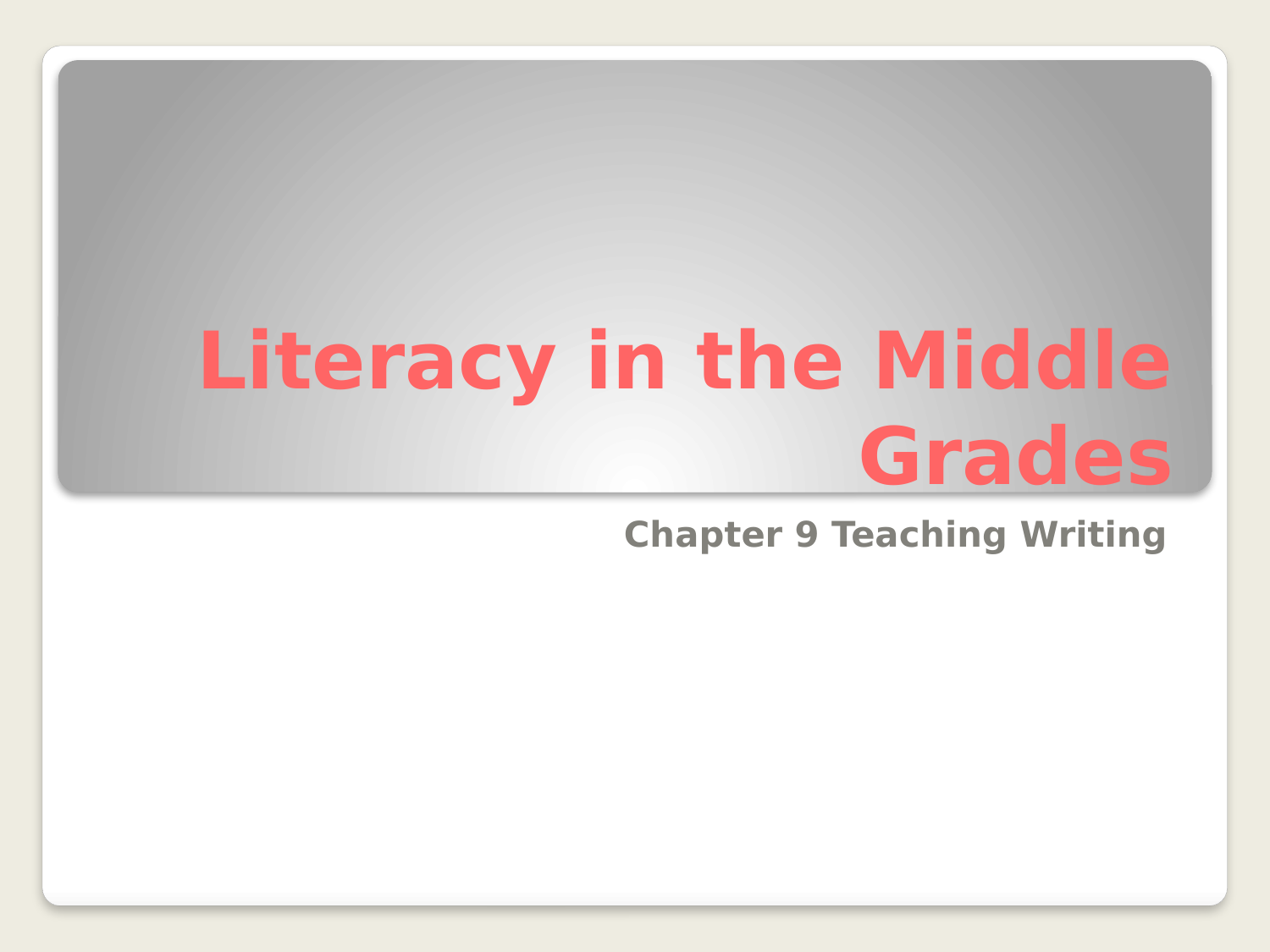

# Literacy in the Middle Grades
Chapter 9 Teaching Writing